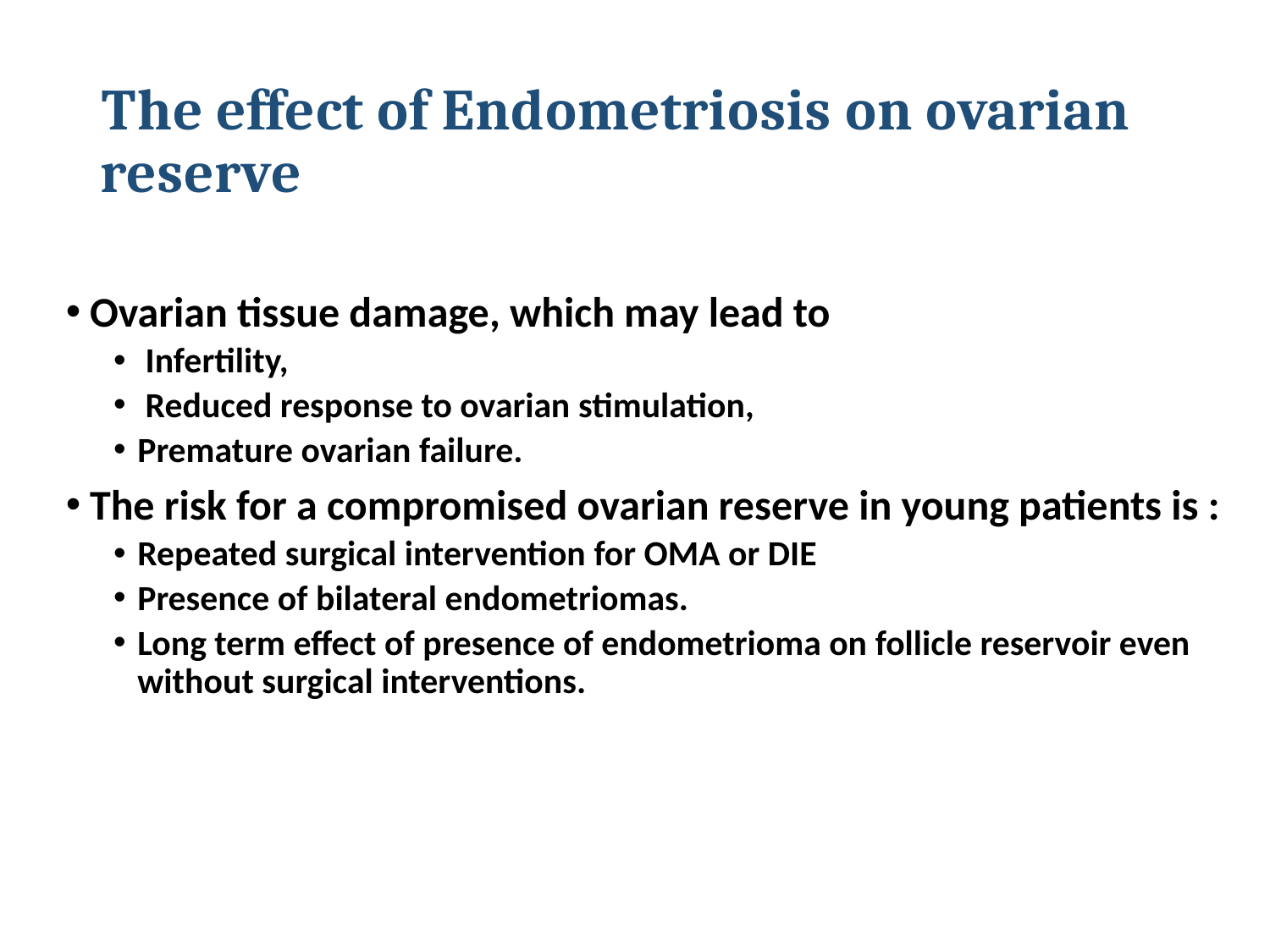

# The effect of Endometriosis on ovarian reserve
Ovarian tissue damage, which may lead to
 Infertility,
 Reduced response to ovarian stimulation,
Premature ovarian failure.
The risk for a compromised ovarian reserve in young patients is :
Repeated surgical intervention for OMA or DIE
Presence of bilateral endometriomas.
Long term effect of presence of endometrioma on follicle reservoir even without surgical interventions.